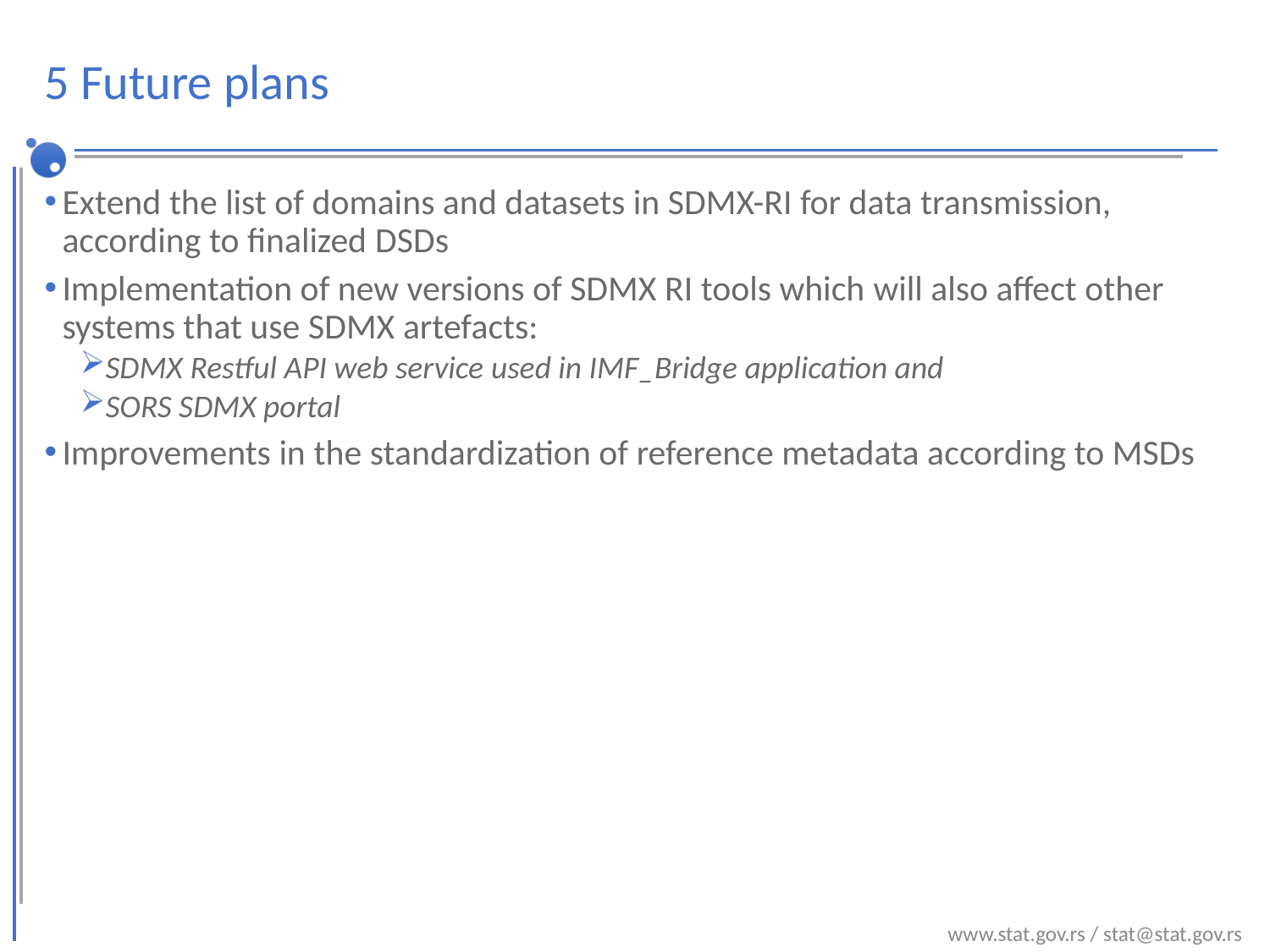

# 5 Future plans
Extend the list of domains and datasets in SDMX-RI for data transmission, according to finalized DSDs
Implementation of new versions of SDMX RI tools which will also affect other systems that use SDMX artefacts:
SDMX Restful API web service used in IMF_Bridge application and
SORS SDMX portal
Improvements in the standardization of reference metadata according to MSDs